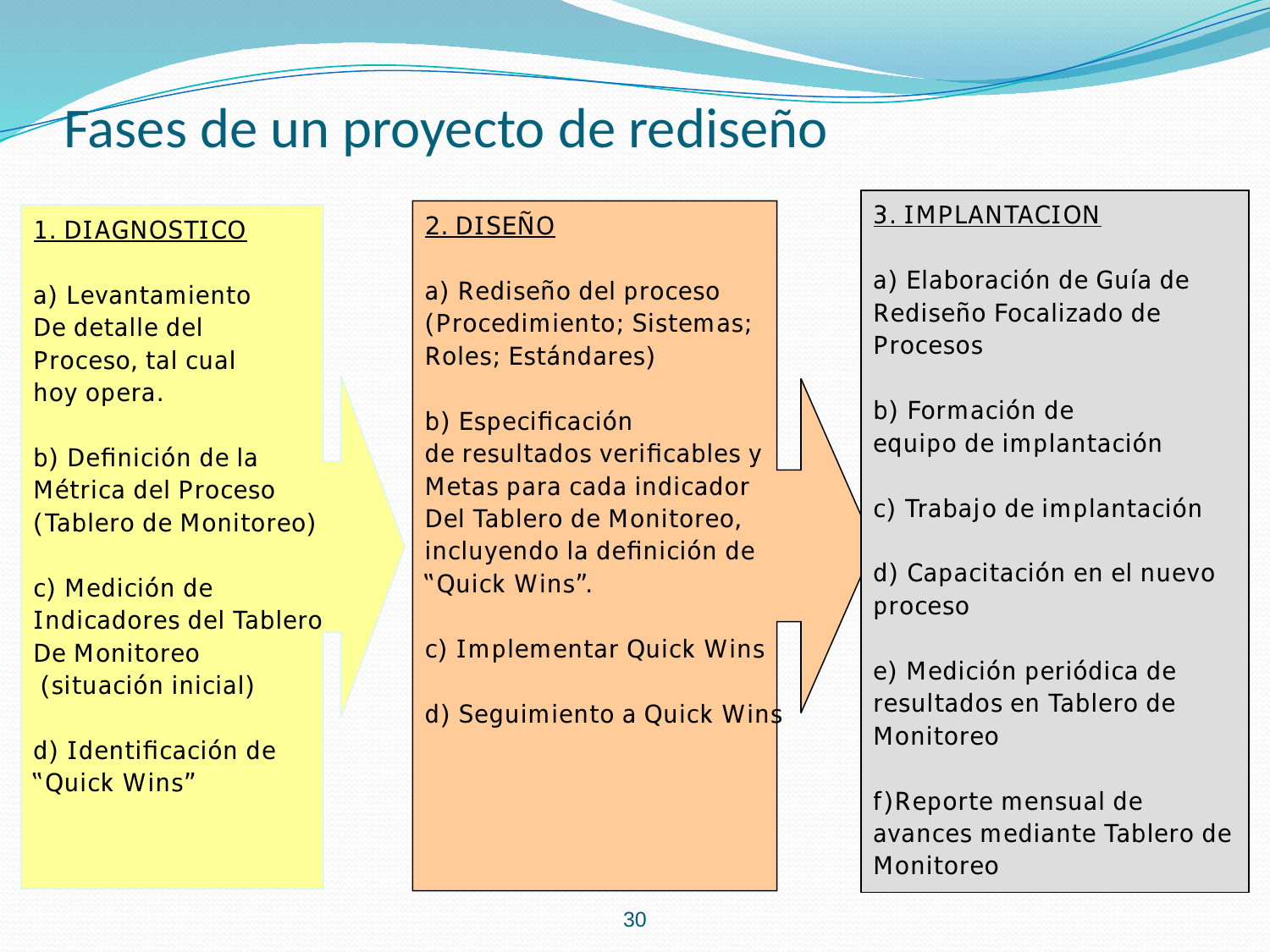

# Fases de un proyecto de rediseño
3. IMPLANTACION

a) Elaboración de Guía de
Rediseño Focalizado de
Procesos

b) Formación de
equipo de implantación

c) Trabajo de implantación

d) Capacitación en el nuevo
proceso

e) Medición periódica de
resultados en Tablero de
Monitoreo

f)Reporte mensual de
avances mediante Tablero de
Monitoreo

2. DISEÑO

a) Rediseño del proceso
(Procedimiento; Sistemas;
Roles; Estándares)

b) Especificación
de resultados verificables y
Metas para cada indicador
Del Tablero de Monitoreo,
incluyendo la definición de
“Quick Wins”.

c) Implementar Quick Wins

d) Seguimiento a Quick Wins
1. DIAGNOSTICO

a) Levantamiento
De detalle del
Proceso, tal cual
hoy opera.

b) Definición de la
Métrica del Proceso
(Tablero de Monitoreo)

c) Medición de
Indicadores del Tablero
De Monitoreo
 (situación inicial)

d) Identificación de
“Quick Wins”
30